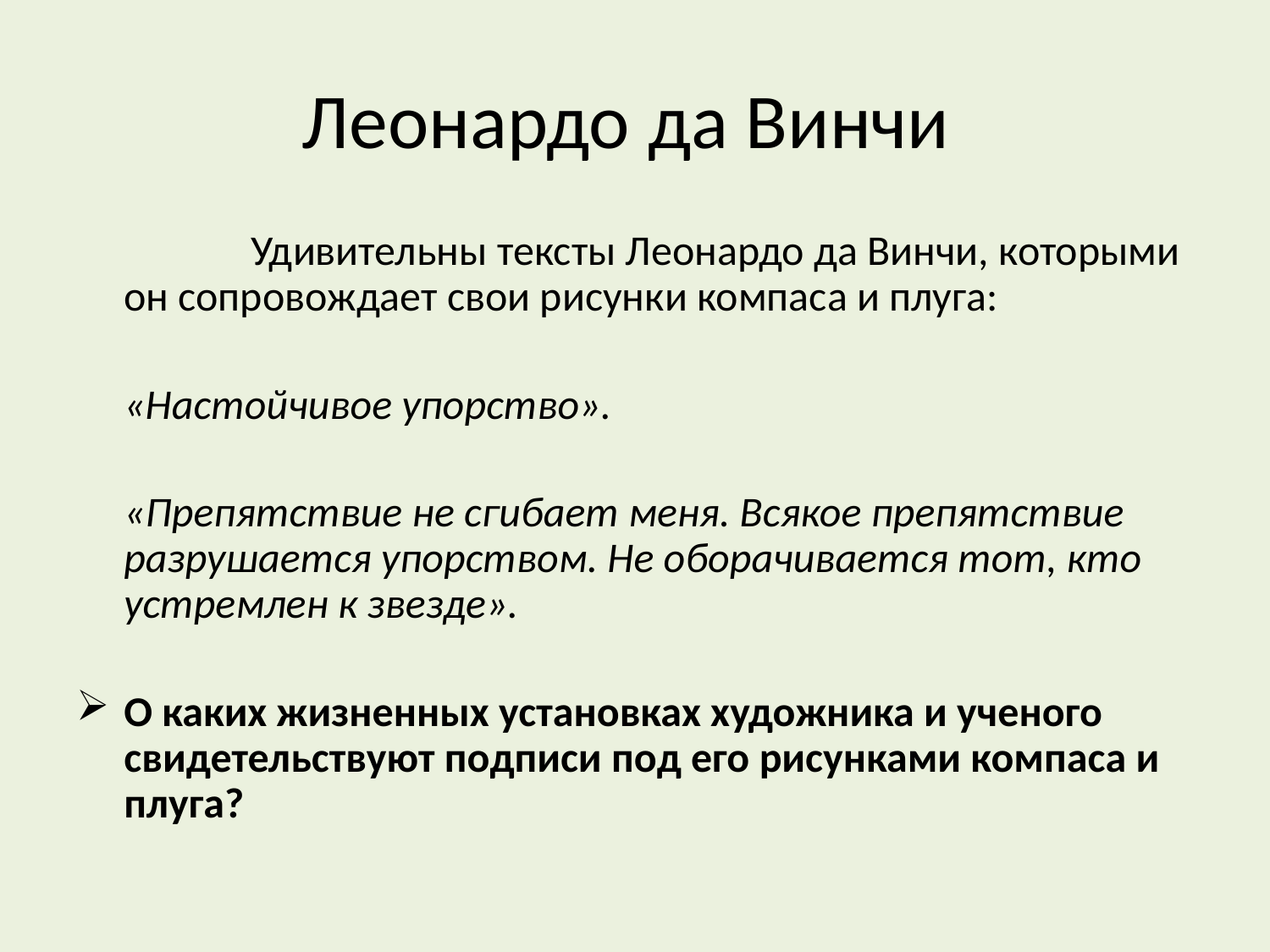

# Леонардо да Винчи
		Удивительны тексты Леонардо да Винчи, которыми он сопровождает свои рисунки компаса и плуга:

	«Настойчивое упорство».

	«Препятствие не сгибает меня. Всякое препятствие разрушается упорством. Не оборачивается тот, кто устремлен к звезде».

О каких жизненных установках художника и ученого свидетельствуют подписи под его рисунками компаса и плуга?